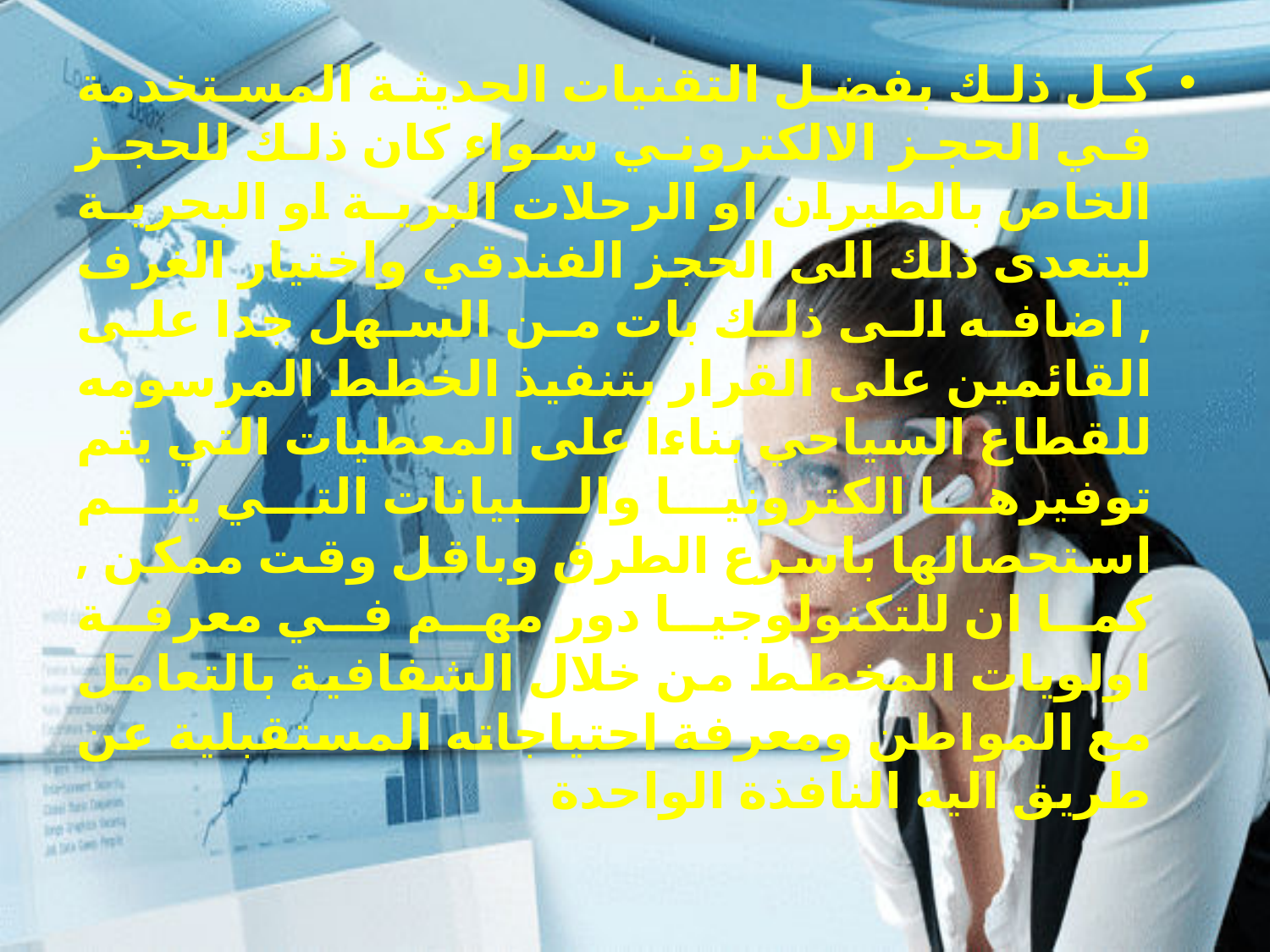

كل ذلك بفضل التقنيات الحديثة المستخدمة في الحجز الالكتروني سواء كان ذلك للحجز الخاص بالطيران او الرحلات البرية او البحرية ليتعدى ذلك الى الحجز الفندقي واختيار الغرف , اضافه الى ذلك بات من السهل جدا على القائمين على القرار بتنفيذ الخطط المرسومه للقطاع السياحي بناءا على المعطيات التي يتم توفيرها الكترونيا والبيانات التي يتم استحصالها باسرع الطرق وباقل وقت ممكن , كما ان للتكنولوجيا دور مهم في معرفة اولويات المخطط من خلال الشفافية بالتعامل مع المواطن ومعرفة احتياجاته المستقبلية عن طريق اليه النافذة الواحدة